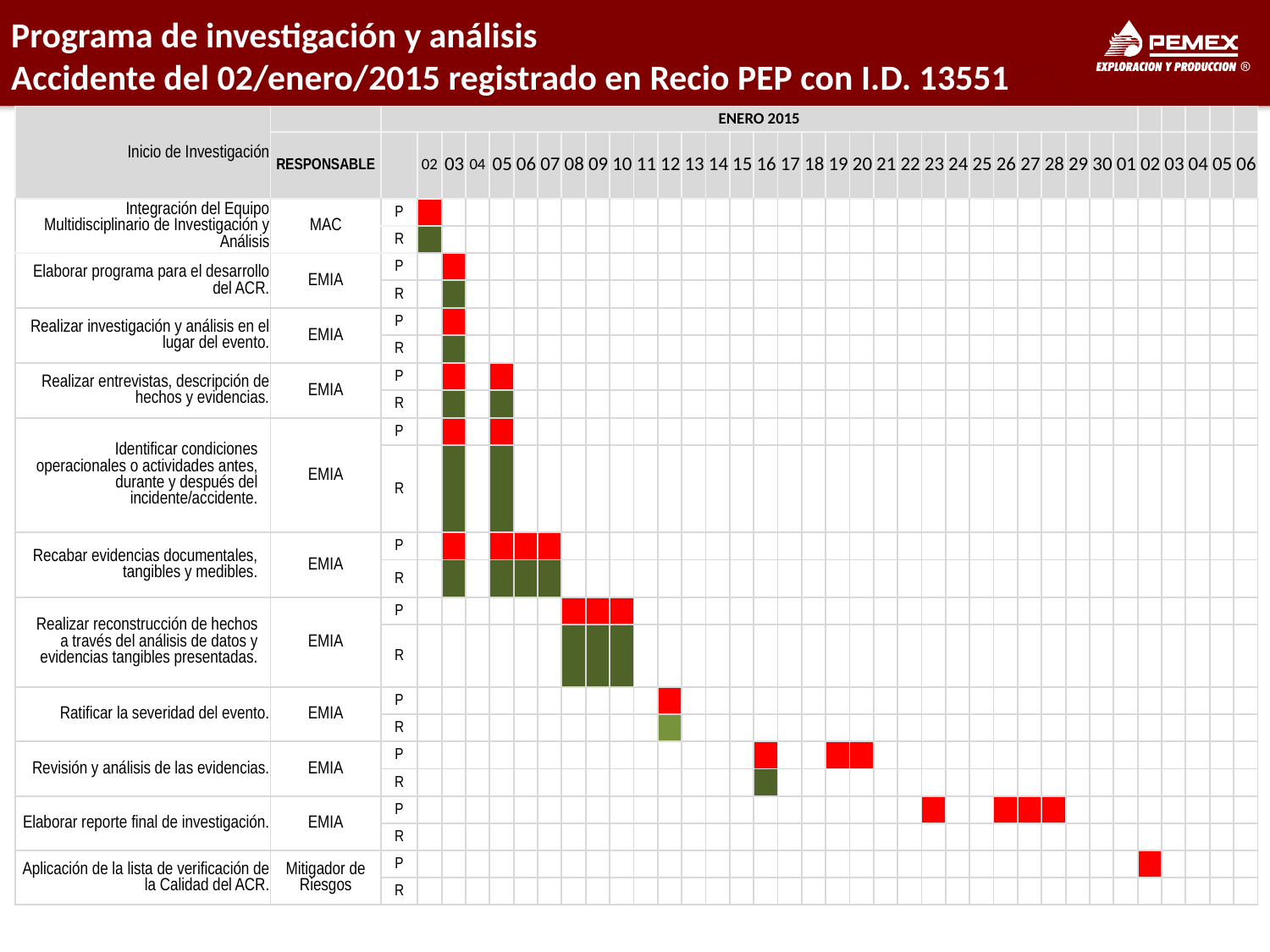

Programa de investigación y análisis
Accidente del 02/enero/2015 registrado en Recio PEP con I.D. 13551
| Inicio de Investigación |  | ENERO 2015 |  |  |  |  |  |  |  |  |  |  |  |  |  |  |  |  |  |  |  |  |  |  |  |  |  |  |  |  |  |  |  |  |  |  |  |
| --- | --- | --- | --- | --- | --- | --- | --- | --- | --- | --- | --- | --- | --- | --- | --- | --- | --- | --- | --- | --- | --- | --- | --- | --- | --- | --- | --- | --- | --- | --- | --- | --- | --- | --- | --- | --- | --- |
|  | RESPONSABLE |  | 02 | 03 | 04 | 05 | 06 | 07 | 08 | 09 | 10 | 11 | 12 | 13 | 14 | 15 | 16 | 17 | 18 | 19 | 20 | 21 | 22 | 23 | 24 | 25 | 26 | 27 | 28 | 29 | 30 | 01 | 02 | 03 | 04 | 05 | 06 |
| Integración del Equipo Multidisciplinario de Investigación y Análisis | MAC | P |  |  |  |  |  |  |  |  |  |  |  |  |  |  |  |  |  |  |  |  |  |  |  |  |  |  |  |  |  |  |  |  |  |  |  |
|  |  | R |  |  |  |  |  |  |  |  |  |  |  |  |  |  |  |  |  |  |  |  |  |  |  |  |  |  |  |  |  |  |  |  |  |  |  |
| Elaborar programa para el desarrollo del ACR. | EMIA | P |  |  |  |  |  |  |  |  |  |  |  |  |  |  |  |  |  |  |  |  |  |  |  |  |  |  |  |  |  |  |  |  |  |  |  |
|  |  | R |  |  |  |  |  |  |  |  |  |  |  |  |  |  |  |  |  |  |  |  |  |  |  |  |  |  |  |  |  |  |  |  |  |  |  |
| Realizar investigación y análisis en el lugar del evento. | EMIA | P |  |  |  |  |  |  |  |  |  |  |  |  |  |  |  |  |  |  |  |  |  |  |  |  |  |  |  |  |  |  |  |  |  |  |  |
|  |  | R |  |  |  |  |  |  |  |  |  |  |  |  |  |  |  |  |  |  |  |  |  |  |  |  |  |  |  |  |  |  |  |  |  |  |  |
| Realizar entrevistas, descripción de hechos y evidencias. | EMIA | P |  |  |  |  |  |  |  |  |  |  |  |  |  |  |  |  |  |  |  |  |  |  |  |  |  |  |  |  |  |  |  |  |  |  |  |
|  |  | R |  |  |  |  |  |  |  |  |  |  |  |  |  |  |  |  |  |  |  |  |  |  |  |  |  |  |  |  |  |  |  |  |  |  |  |
| Identificar condiciones operacionales o actividades antes, durante y después del incidente/accidente. | EMIA | P |  |  |  |  |  |  |  |  |  |  |  |  |  |  |  |  |  |  |  |  |  |  |  |  |  |  |  |  |  |  |  |  |  |  |  |
|  |  | R |  |  |  |  |  |  |  |  |  |  |  |  |  |  |  |  |  |  |  |  |  |  |  |  |  |  |  |  |  |  |  |  |  |  |  |
| Recabar evidencias documentales, tangibles y medibles. | EMIA | P |  |  |  |  |  |  |  |  |  |  |  |  |  |  |  |  |  |  |  |  |  |  |  |  |  |  |  |  |  |  |  |  |  |  |  |
|  |  | R |  |  |  |  |  |  |  |  |  |  |  |  |  |  |  |  |  |  |  |  |  |  |  |  |  |  |  |  |  |  |  |  |  |  |  |
| Realizar reconstrucción de hechos a través del análisis de datos y evidencias tangibles presentadas. | EMIA | P |  |  |  |  |  |  |  |  |  |  |  |  |  |  |  |  |  |  |  |  |  |  |  |  |  |  |  |  |  |  |  |  |  |  |  |
|  |  | R |  |  |  |  |  |  |  |  |  |  |  |  |  |  |  |  |  |  |  |  |  |  |  |  |  |  |  |  |  |  |  |  |  |  |  |
| Ratificar la severidad del evento. | EMIA | P |  |  |  |  |  |  |  |  |  |  |  |  |  |  |  |  |  |  |  |  |  |  |  |  |  |  |  |  |  |  |  |  |  |  |  |
|  |  | R |  |  |  |  |  |  |  |  |  |  |  |  |  |  |  |  |  |  |  |  |  |  |  |  |  |  |  |  |  |  |  |  |  |  |  |
| Revisión y análisis de las evidencias. | EMIA | P |  |  |  |  |  |  |  |  |  |  |  |  |  |  |  |  |  |  |  |  |  |  |  |  |  |  |  |  |  |  |  |  |  |  |  |
|  |  | R |  |  |  |  |  |  |  |  |  |  |  |  |  |  |  |  |  |  |  |  |  |  |  |  |  |  |  |  |  |  |  |  |  |  |  |
| Elaborar reporte final de investigación. | EMIA | P |  |  |  |  |  |  |  |  |  |  |  |  |  |  |  |  |  |  |  |  |  |  |  |  |  |  |  |  |  |  |  |  |  |  |  |
|  |  | R |  |  |  |  |  |  |  |  |  |  |  |  |  |  |  |  |  |  |  |  |  |  |  |  |  |  |  |  |  |  |  |  |  |  |  |
| Aplicación de la lista de verificación de la Calidad del ACR. | Mitigador de Riesgos | P |  |  |  |  |  |  |  |  |  |  |  |  |  |  |  |  |  |  |  |  |  |  |  |  |  |  |  |  |  |  |  |  |  |  |  |
|  |  | R |  |  |  |  |  |  |  |  |  |  |  |  |  |  |  |  |  |  |  |  |  |  |  |  |  |  |  |  |  |  |  |  |  |  |  |